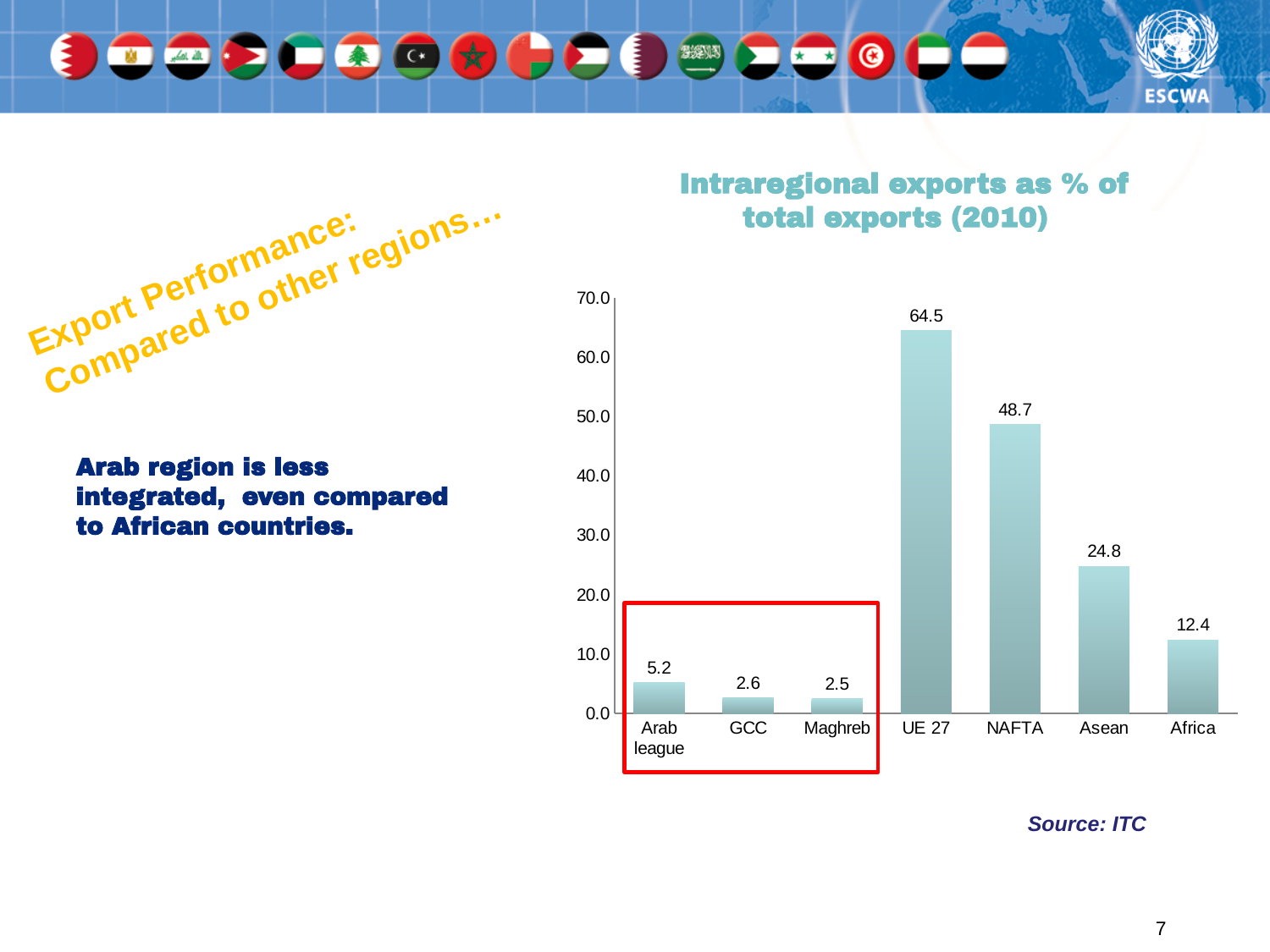

Intraregional exports as % of total exports (2010)
Export Performance:
Compared to other regions…

### Chart

| Category |  |
|---|---|
| Arab league | 5.2068022505177165 |
| GCC | 2.5954114638968178 |
| Maghreb | 2.4940021168365587 |
| UE 27 | 64.48858822588035 |
| NAFTA | 48.67917828829822 |
| Asean | 24.781146196856916 |
| Africa | 12.380883127730002 |
Arab region is less integrated,  even compared to African countries.

Source: ITC
7